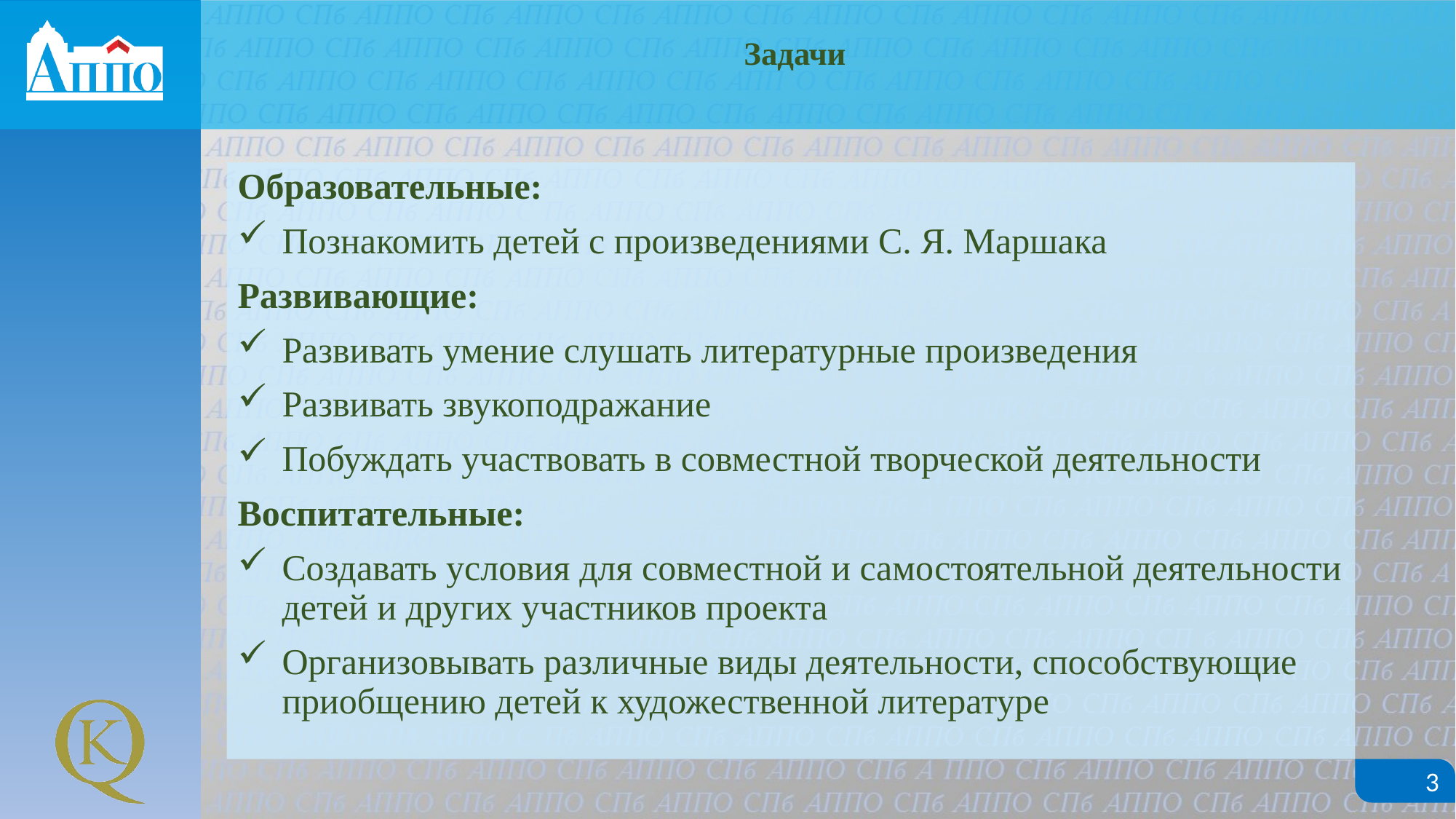

# Задачи
Образовательные:
Познакомить детей с произведениями С. Я. Маршака
Развивающие:
Развивать умение слушать литературные произведения
Развивать звукоподражание
Побуждать участвовать в совместной творческой деятельности
Воспитательные:
Создавать условия для совместной и самостоятельной деятельности детей и других участников проекта
Организовывать различные виды деятельности, способствующие приобщению детей к художественной литературе

3